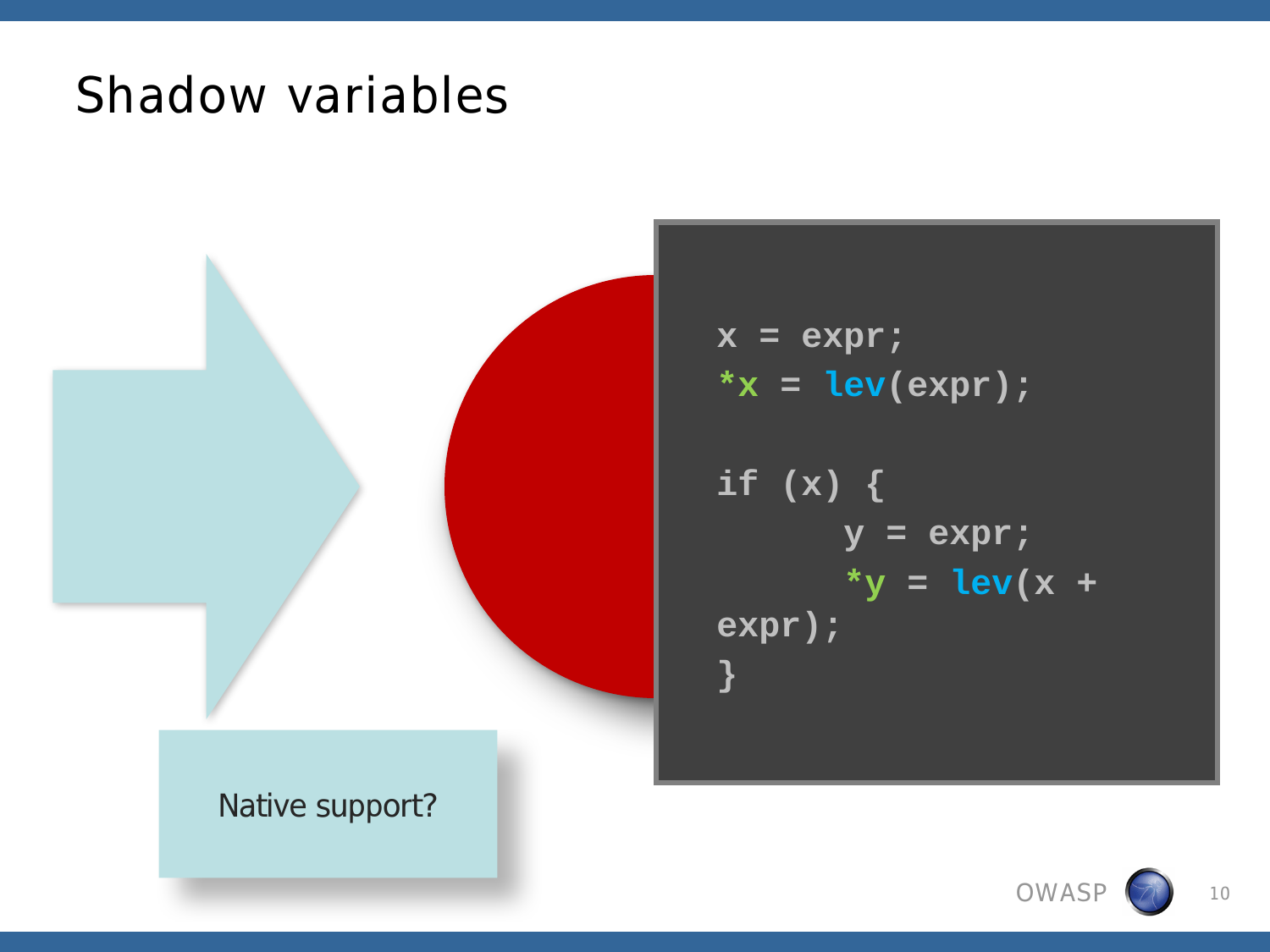

# Shadow variables
	x = expr;
	*x = lev(expr);

	if (x) {
		y = expr;
		*y = lev(x + expr);
	}

{
owner:
‘chalmers.se’,
readers:
[‘google.com’]
}

Public
Native support?
10